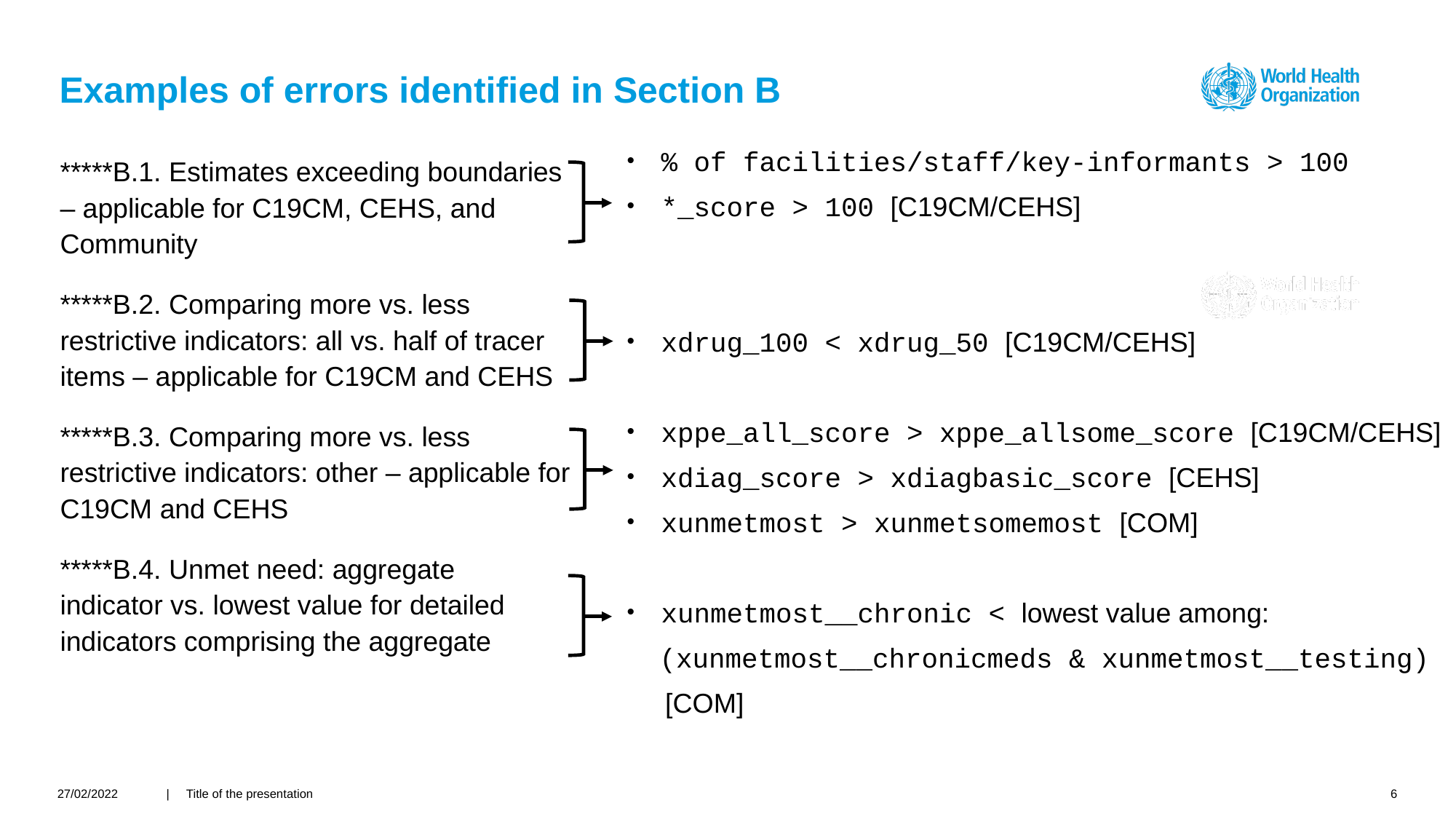

Examples of errors identified in Section B

% of facilities/staff/key-informants > 100
*_score > 100 [C19CM/CEHS]

xdrug_100 < xdrug_50 [C19CM/CEHS]

xppe_all_score > xppe_allsome_score [C19CM/CEHS]
xdiag_score > xdiagbasic_score [CEHS]
xunmetmost > xunmetsomemost [COM]

xunmetmost__chronic < lowest value among:
  (xunmetmost__chronicmeds & xunmetmost__testing)
     [COM]

*****B.1. Estimates exceeding boundaries – applicable for C19CM, CEHS, and Community
*****B.2. Comparing more vs. less restrictive indicators: all vs. half of tracer items – applicable for C19CM and CEHS
*****B.3. Comparing more vs. less restrictive indicators: other – applicable for C19CM and CEHS
*****B.4. Unmet need: aggregate indicator vs. lowest value for detailed indicators comprising the aggregate

27/02/2022
|     Title of the presentation
6